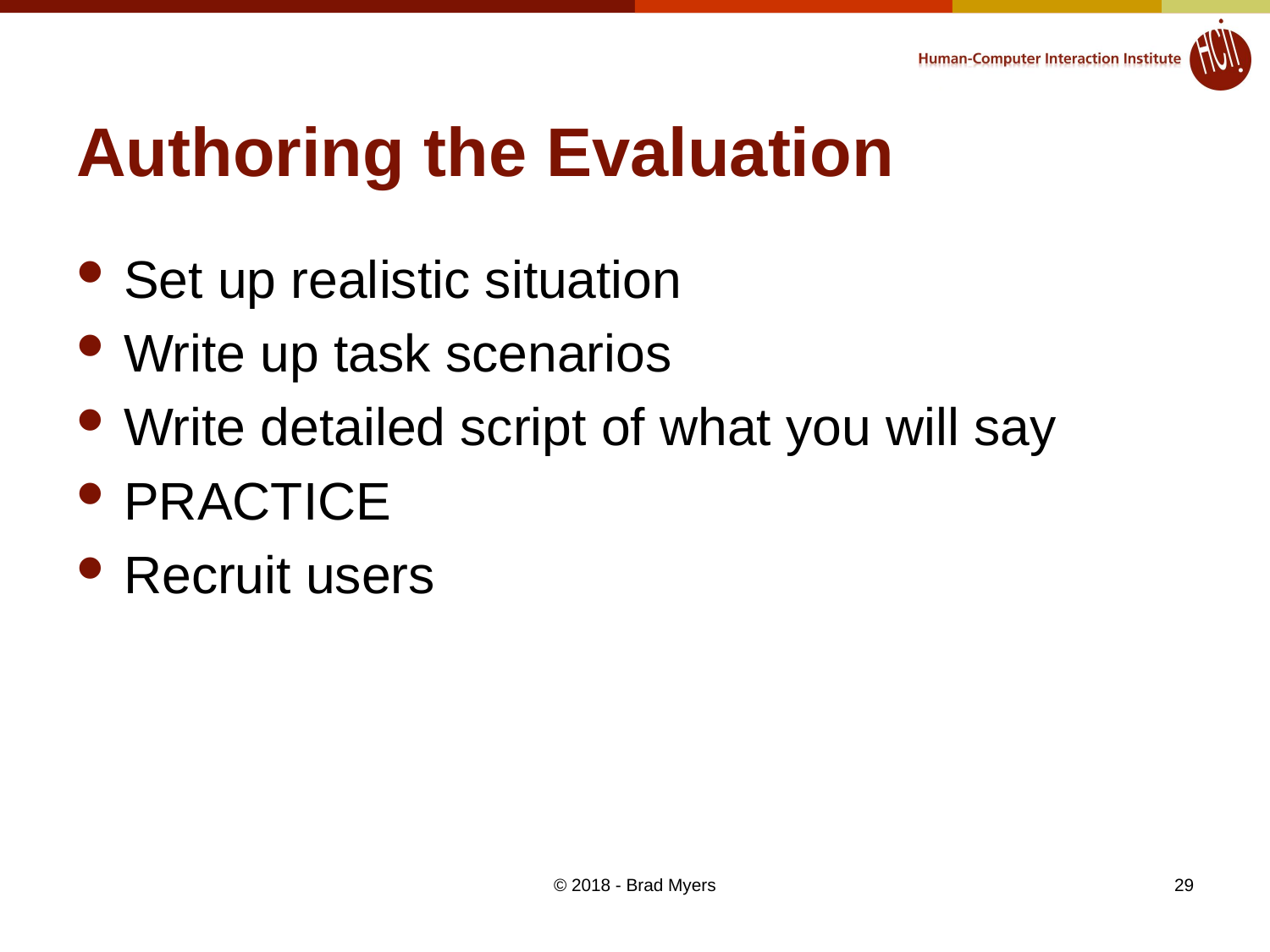

# Authoring the Evaluation
Set up realistic situation
Write up task scenarios
Write detailed script of what you will say
PRACTICE
Recruit users
© 2018 - Brad Myers
29